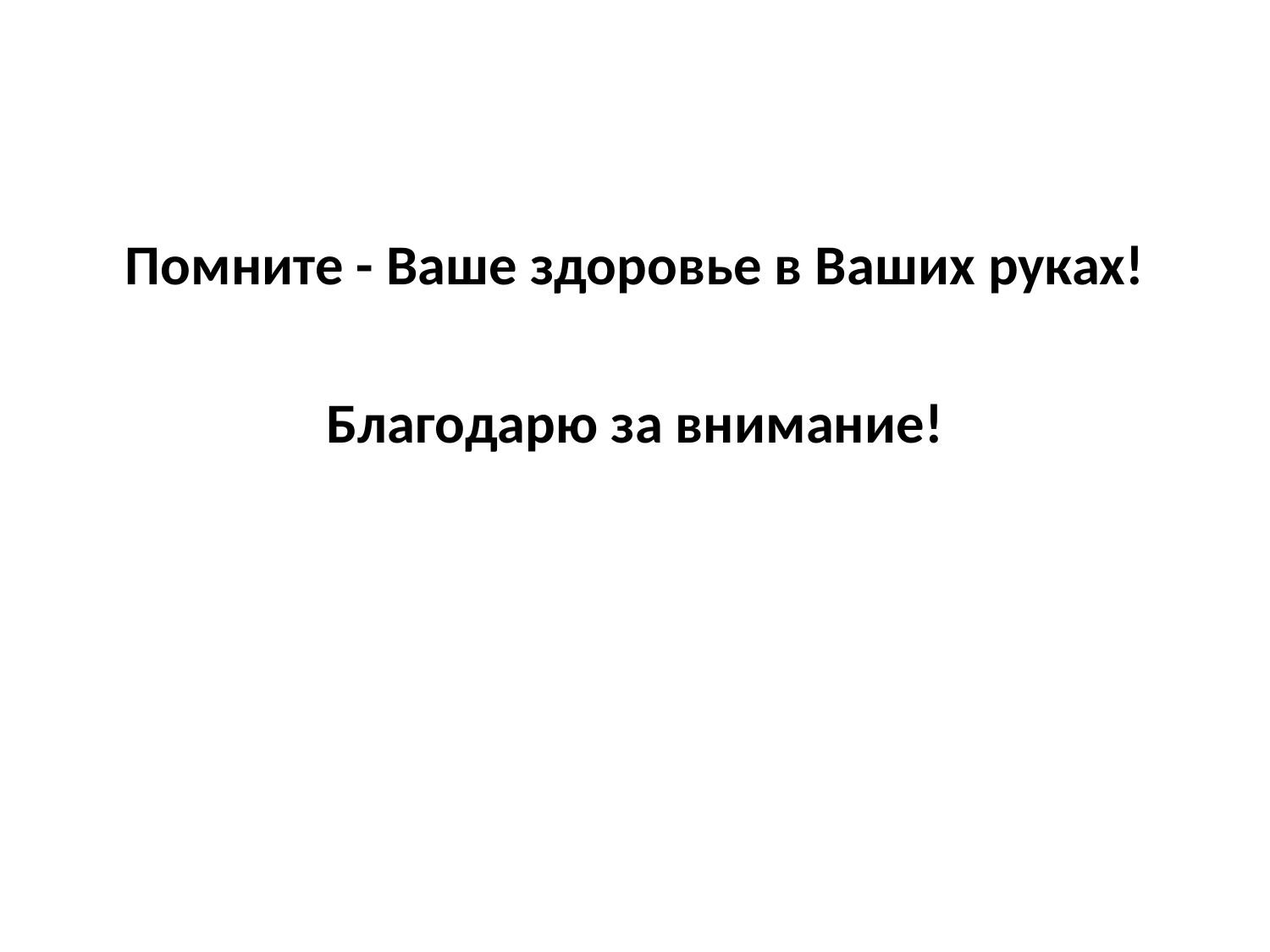

Помните - Ваше здоровье в Ваших руках!

Благодарю за внимание!